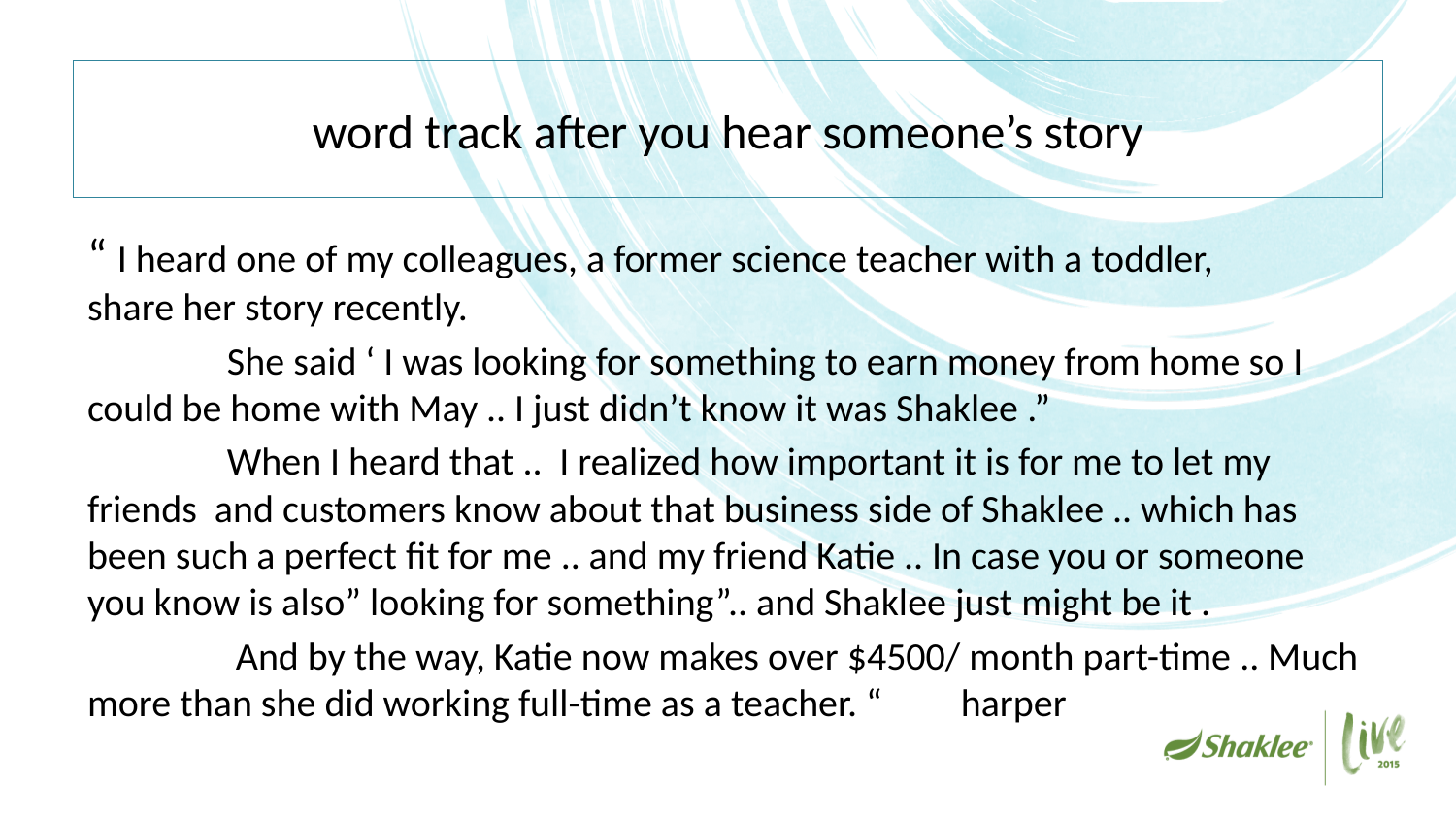

# word track after you hear someone’s story
“ I heard one of my colleagues, a former science teacher with a toddler,  	share her story recently.
	She said ‘ I was looking for something to earn money from home so I could be home with May .. I just didn’t know it was Shaklee .”
	When I heard that ..  I realized how important it is for me to let my friends  and customers know about that business side of Shaklee .. which has been such a perfect fit for me .. and my friend Katie .. In case you or someone you know is also” looking for something”.. and Shaklee just might be it .
	 And by the way, Katie now makes over $4500/ month part-time .. Much more than she did working full-time as a teacher. “         harper